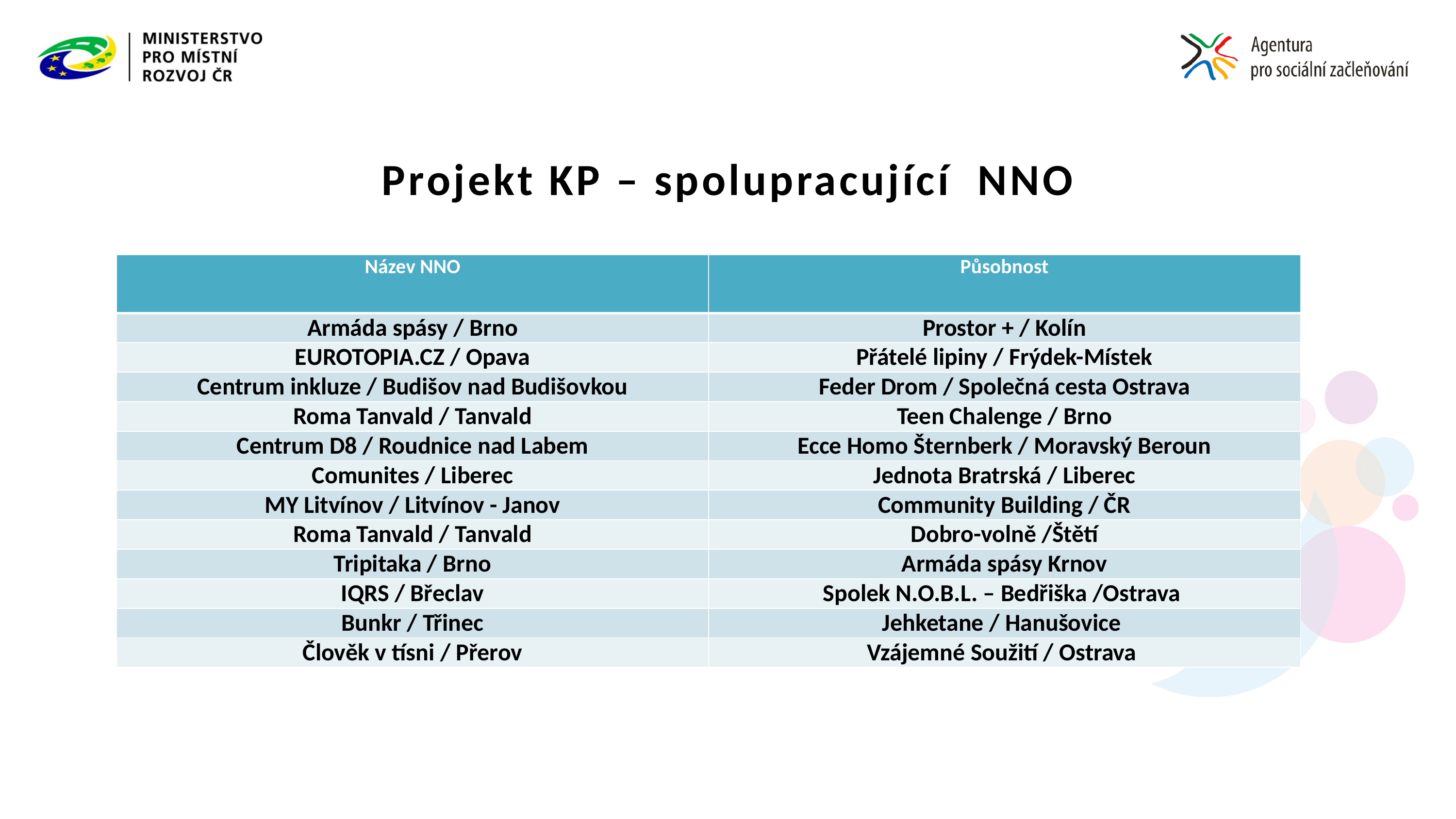

# Projekt KP – spolupracující  NNO
| Název NNO | Působnost |
| --- | --- |
| Armáda spásy / Brno | Prostor + / Kolín |
| EUROTOPIA.CZ / Opava | Přátelé lipiny / Frýdek-Místek |
| Centrum inkluze / Budišov nad Budišovkou | Feder Drom / Společná cesta Ostrava |
| Roma Tanvald / Tanvald | Teen Chalenge / Brno |
| Centrum D8 / Roudnice nad Labem | Ecce Homo Šternberk / Moravský Beroun |
| Comunites / Liberec | Jednota Bratrská / Liberec |
| MY Litvínov / Litvínov - Janov | Community Building / ČR |
| Roma Tanvald / Tanvald | Dobro-volně /Štětí |
| Tripitaka / Brno | Armáda spásy Krnov |
| IQRS / Břeclav | Spolek N.O.B.L. – Bedřiška /Ostrava |
| Bunkr / Třinec | Jehketane / Hanušovice |
| Člověk v tísni / Přerov | Vzájemné Soužití / Ostrava |